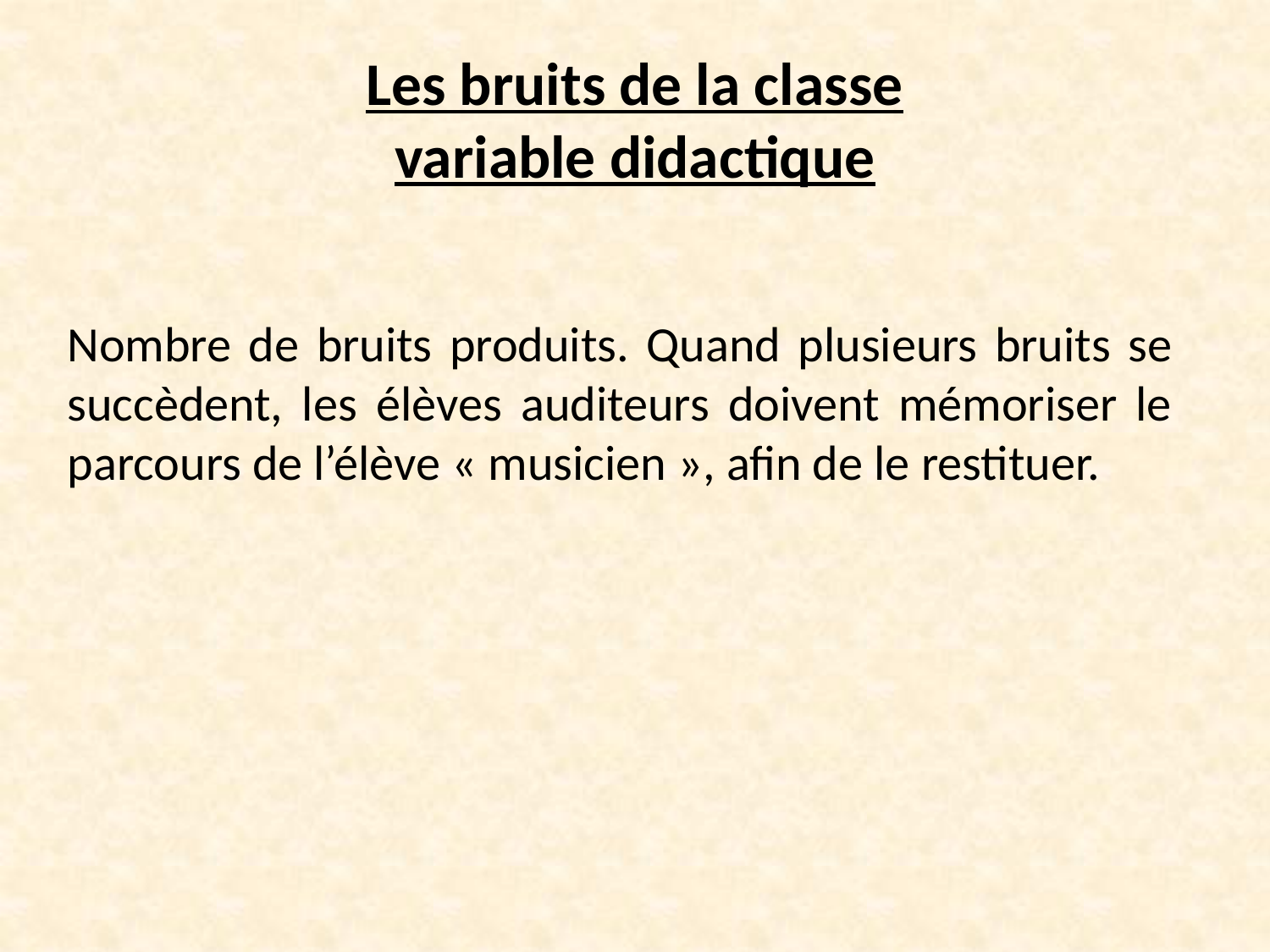

# Les bruits de la classe variable didactique
Nombre de bruits produits. Quand plusieurs bruits se succèdent, les élèves auditeurs doivent mémoriser le parcours de l’élève « musicien », afin de le restituer.